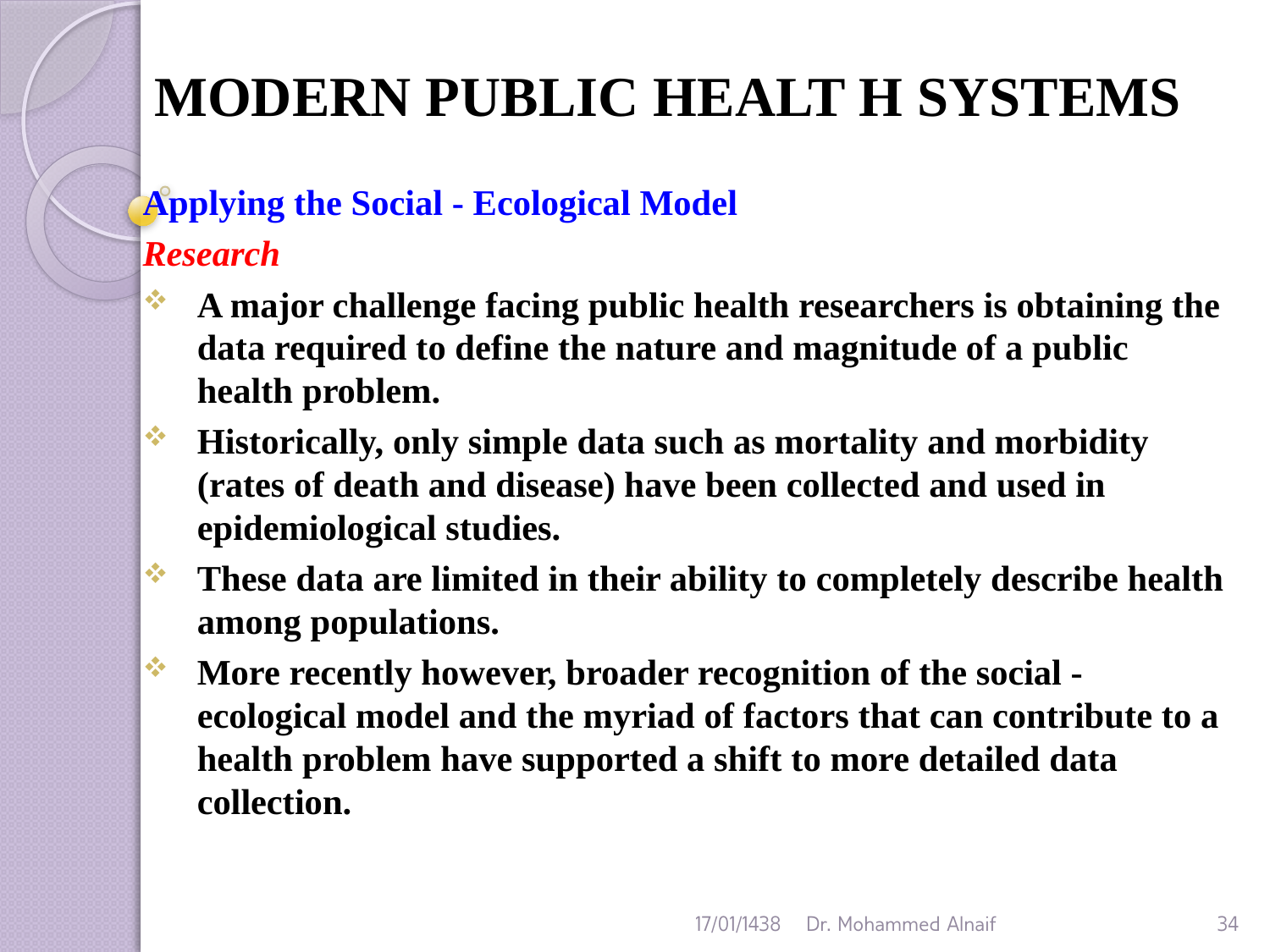

# MODERN PUBLIC HEALT H SYSTEMS
Applying the Social - Ecological Model
Research
A major challenge facing public health researchers is obtaining the data required to define the nature and magnitude of a public health problem.
Historically, only simple data such as mortality and morbidity (rates of death and disease) have been collected and used in epidemiological studies.
These data are limited in their ability to completely describe health among populations.
More recently however, broader recognition of the social - ecological model and the myriad of factors that can contribute to a health problem have supported a shift to more detailed data collection.
17/01/1438
Dr. Mohammed Alnaif
34